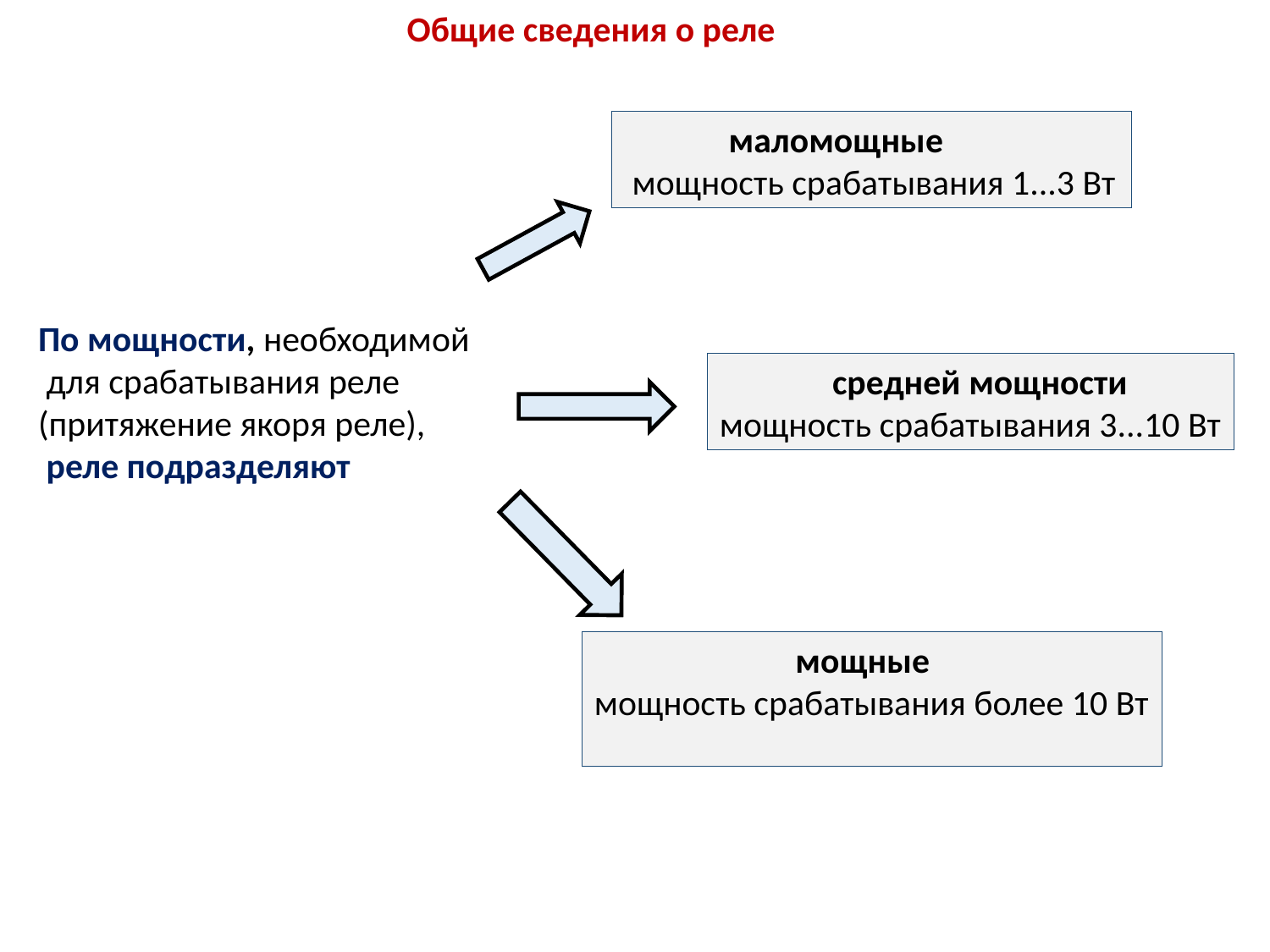

# Общие сведения о реле
             маломощные
 мощность срабатывания 1...3 Вт

По мощности, необходимой
 для срабатывания реле
(притяжение якоря реле),
 реле подразделяют
              средней мощности
мощность срабатывания 3...10 Вт

                         мощные
мощность срабатывания более 10 Вт